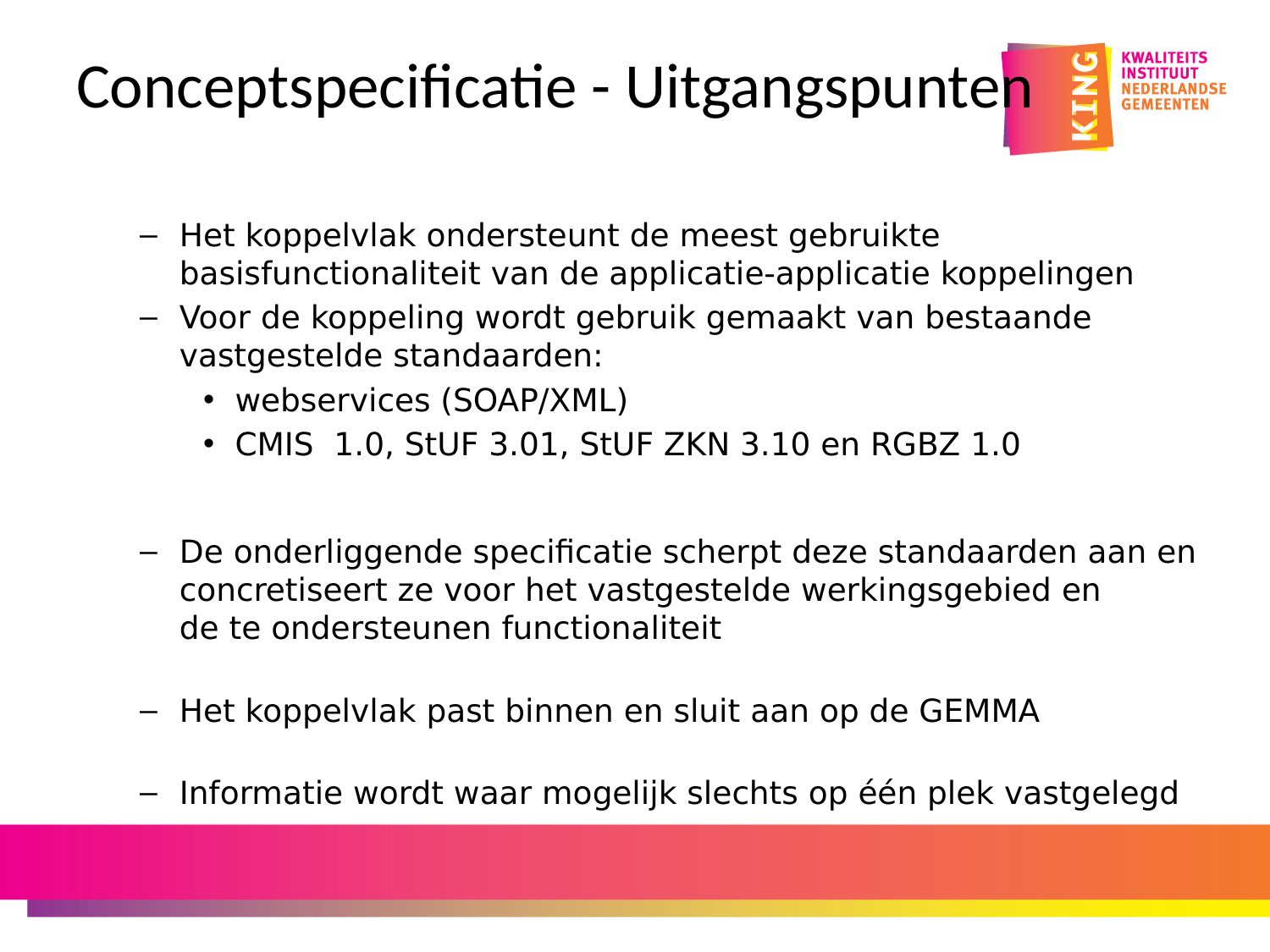

# Conceptspecificatie - Uitgangspunten
Het koppelvlak ondersteunt de meest gebruikte
basisfunctionaliteit van de applicatie-applicatie koppelingen
Voor de koppeling wordt gebruik gemaakt van bestaande
vastgestelde standaarden:
webservices (SOAP/XML)
CMIS  1.0, StUF 3.01, StUF ZKN 3.10 en RGBZ 1.0

De onderliggende specificatie scherpt deze standaarden aan en
concretiseert ze voor het vastgestelde werkingsgebied en
de te ondersteunen functionaliteit
Het koppelvlak past binnen en sluit aan op de GEMMA
Informatie wordt waar mogelijk slechts op één plek vastgelegd